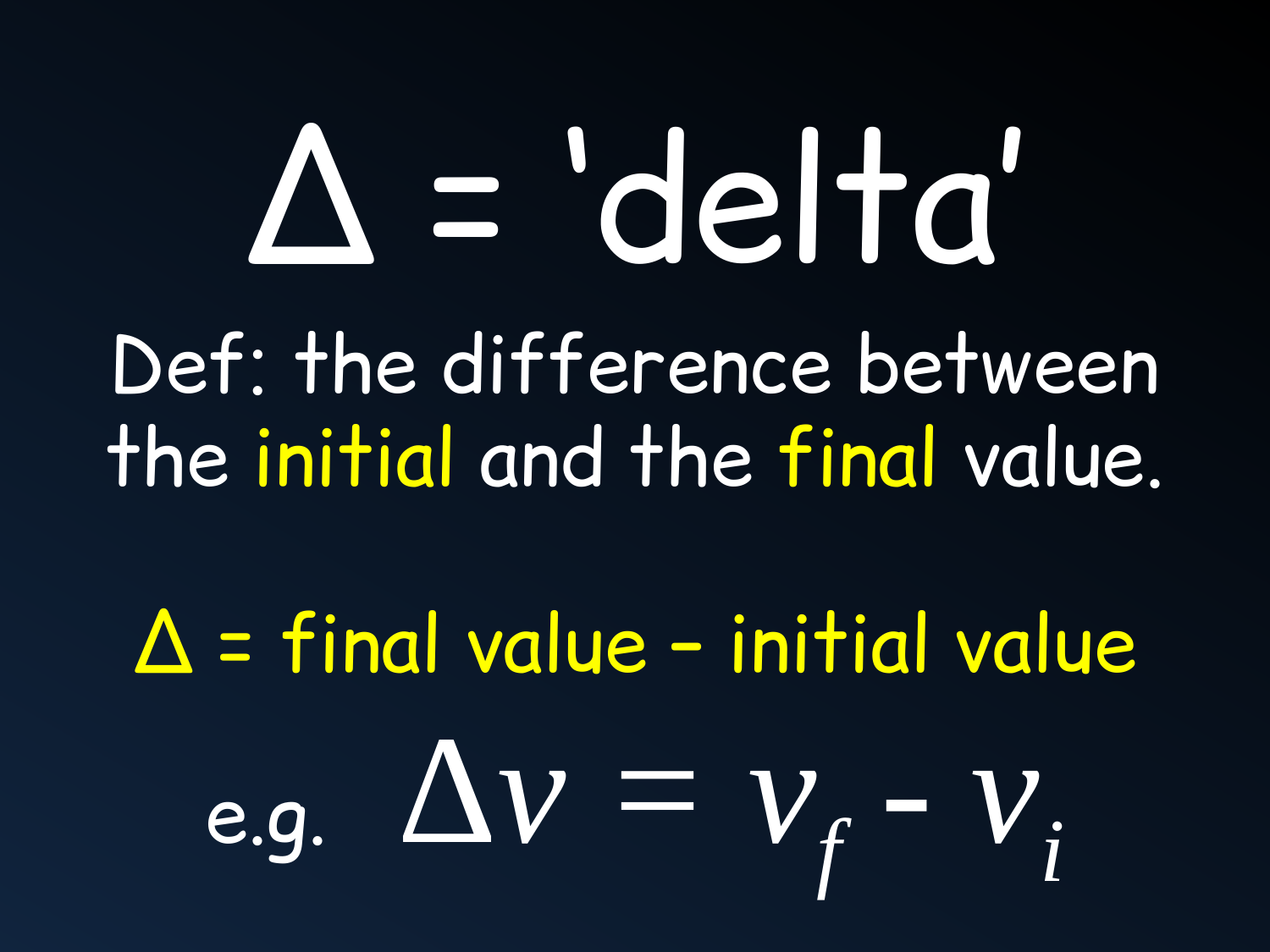

Δ = ‘delta’
Def: the difference between the initial and the final value.

Δ = final value – initial value
e.g.   Δv = vf - vi